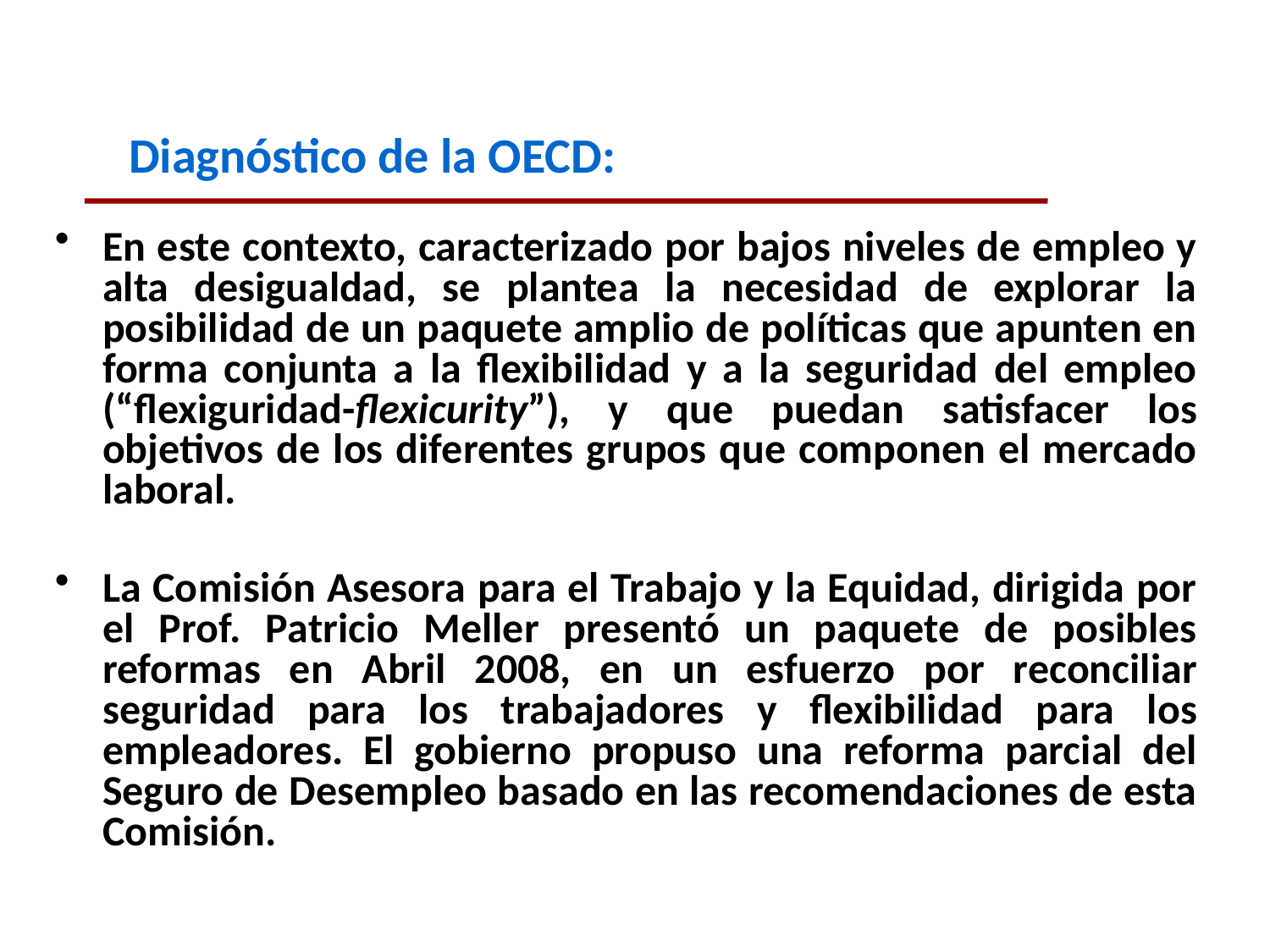

Diagnóstico de la OECD:

En este contexto, caracterizado por bajos niveles de empleo y alta desigualdad, se plantea la necesidad de explorar la posibilidad de un paquete amplio de políticas que apunten en forma conjunta a la flexibilidad y a la seguridad del empleo (“flexiguridad-flexicurity”), y que puedan satisfacer los objetivos de los diferentes grupos que componen el mercado laboral.

La Comisión Asesora para el Trabajo y la Equidad, dirigida por el Prof. Patricio Meller presentó un paquete de posibles reformas en Abril 2008, en un esfuerzo por reconciliar seguridad para los trabajadores y flexibilidad para los empleadores. El gobierno propuso una reforma parcial del Seguro de Desempleo basado en las recomendaciones de esta Comisión.